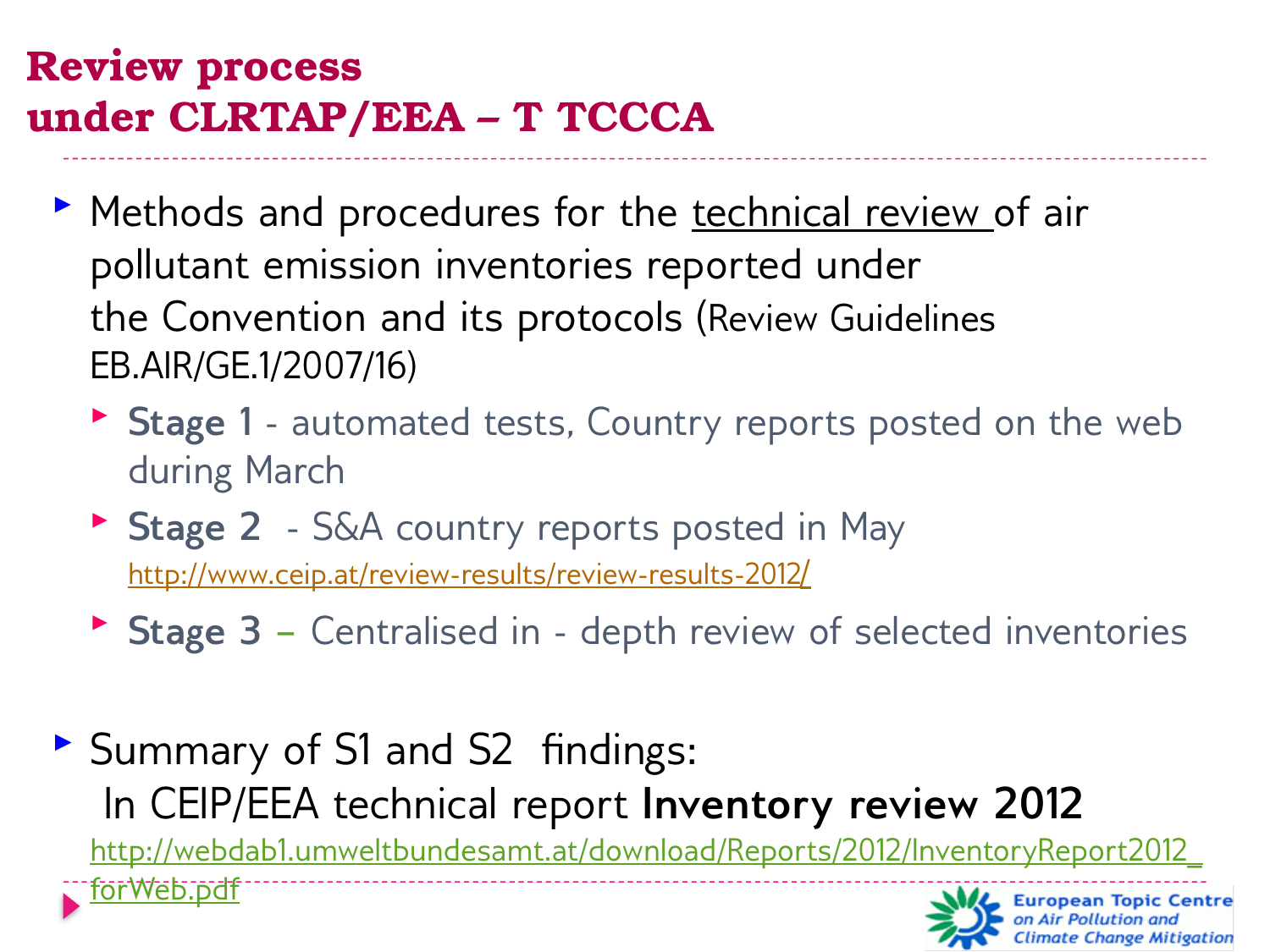

# Review process under CLRTAP/EEA – T TCCCA
Methods and procedures for the technical review of air pollutant emission inventories reported under the Convention and its protocols (Review Guidelines EB.AIR/GE.1/2007/16)
Stage 1 - automated tests, Country reports posted on the web during March
Stage 2  - S&A country reports posted in May
http://www.ceip.at/review-results/review-results-2012/
Stage 3 – Centralised in - depth review of selected inventories

Summary of S1 and S2  findings:
 In CEIP/EEA technical report Inventory review 2012  http://webdab1.umweltbundesamt.at/download/Reports/2012/InventoryReport2012_forWeb.pdf